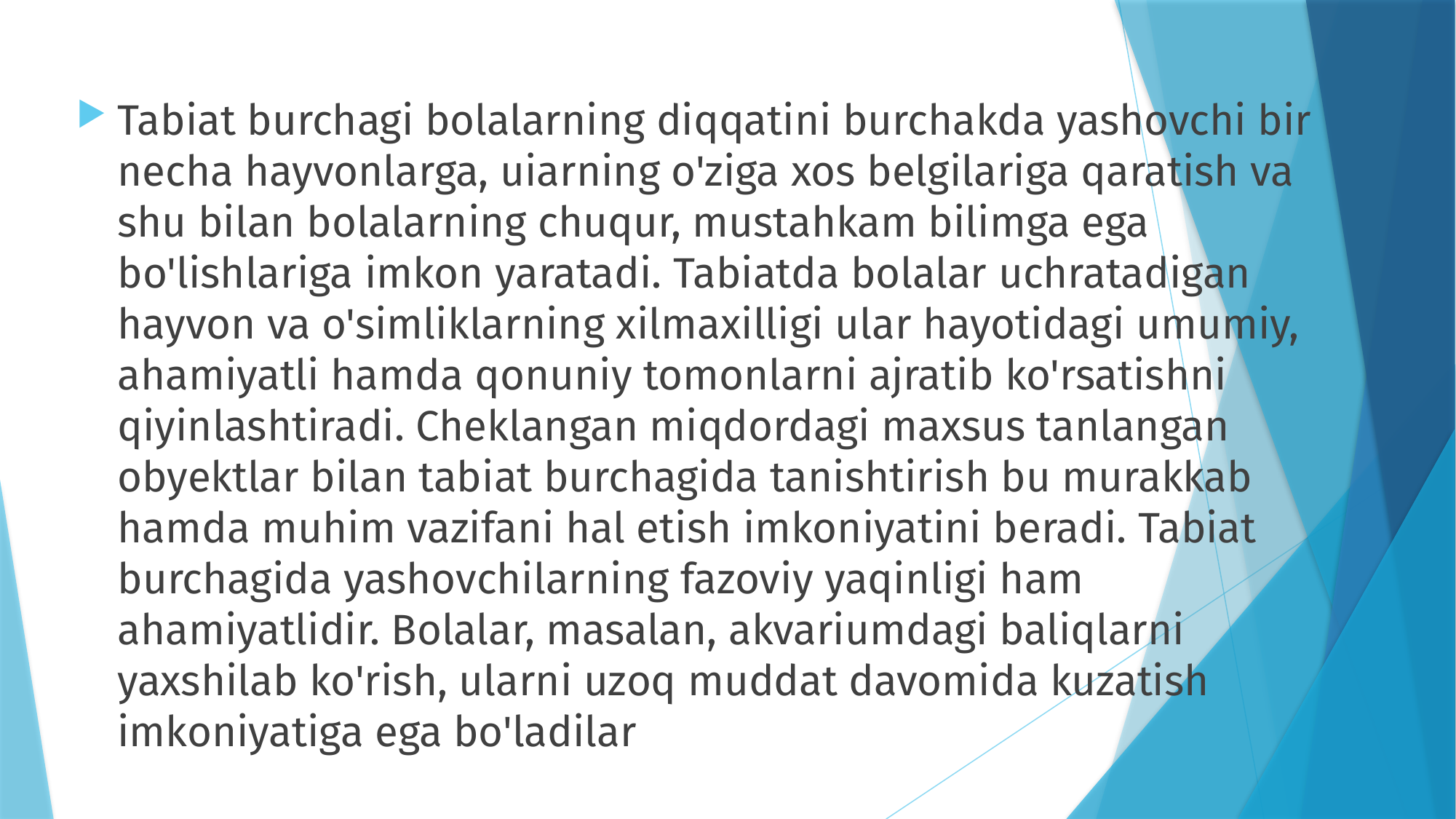

Tabiat burchagi bolalarning diqqatini burchakda yashovchi bir necha hayvonlarga, uiarning o'ziga xos belgilariga qaratish va shu bilan bolalarning chuqur, mustahkam bilimga ega bo'lishlariga imkon yaratadi. Tabiatda bolalar uchratadigan hayvon va o'simliklarning xilmaxilligi ular hayotidagi umumiy, ahamiyatli hamda qonuniy tomonlarni ajratib ko'rsatishni qiyinlashtiradi. Cheklangan miqdordagi maxsus tanlangan obyektlar bilan tabiat burchagida tanishtirish bu murakkab hamda muhim vazifani hal etish imkoniyatini beradi. Tabiat burchagida yashovchilarning fazoviy yaqinligi ham ahamiyatlidir. Bolalar, masalan, akvariumdagi baliqlarni yaxshilab ko'rish, ularni uzoq muddat davomida kuzatish imkoniyatiga ega bo'ladilar